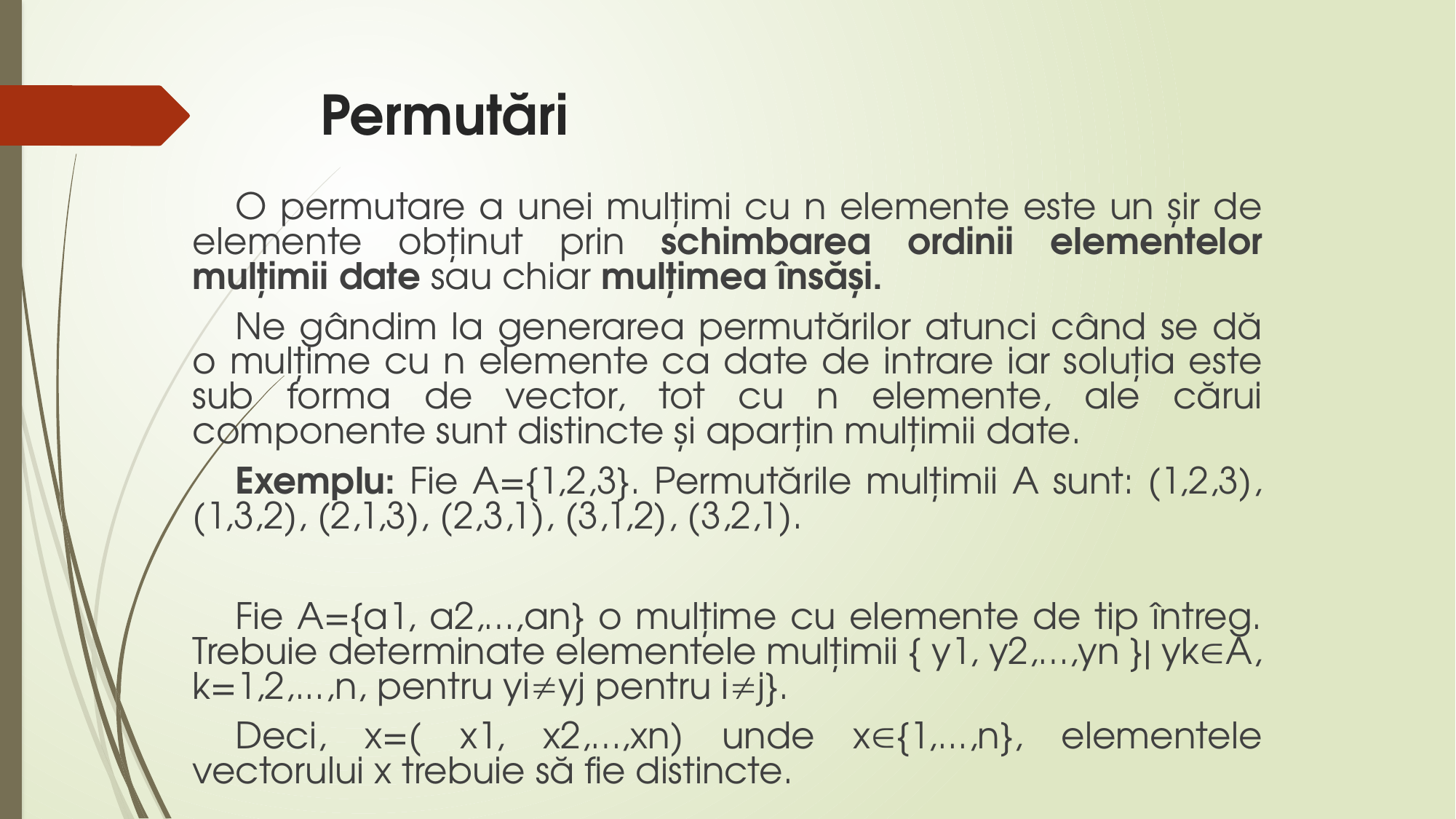

# Permutări
O permutare a unei mulţimi cu n elemente este un şir de elemente obţinut prin schimbarea ordinii elementelor mulţimii date sau chiar mulţimea însăşi.
Ne gândim la generarea permutărilor atunci când se dă o mulţime cu n elemente ca date de intrare iar soluţia este sub forma de vector, tot cu n elemente, ale cărui componente sunt distincte şi aparţin mulţimii date.
Exemplu: Fie A={1,2,3}. Permutările mulţimii A sunt: (1,2,3), (1,3,2), (2,1,3), (2,3,1), (3,1,2), (3,2,1).

Fie A={a1, a2,…,an} o mulţime cu elemente de tip întreg. Trebuie determinate elementele mulţimii { y1, y2,…,yn }| yk∈A, k=1,2,...,n, pentru yi≠yj pentru i≠j}.
Deci, x=( x1, x2,…,xn) unde x∈{1,...,n}, elementele vectorului x trebuie să fie distincte.